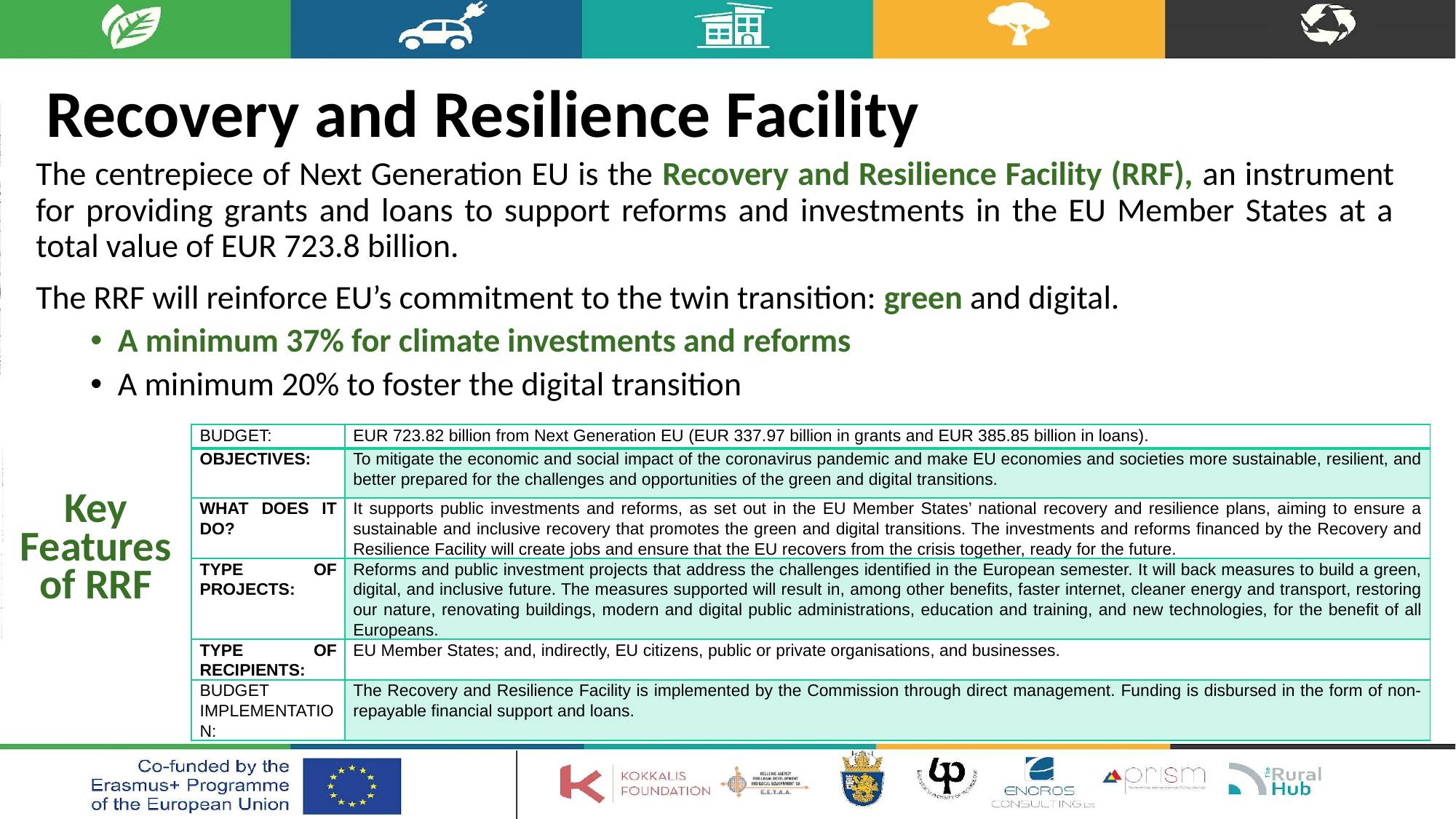

# Recovery and Resilience Facility
The centrepiece of Next Generation EU is the Recovery and Resilience Facility (RRF), an instrument for providing grants and loans to support reforms and investments in the EU Member States at a total value of EUR 723.8 billion.
The RRF will reinforce EU’s commitment to the twin transition: green and digital.
A minimum 37% for climate investments and reforms
A minimum 20% to foster the digital transition

| BUDGET: | EUR 723.82 billion from Next Generation EU (EUR 337.97 billion in grants and EUR 385.85 billion in loans). |
| --- | --- |
| OBJECTIVES: | To mitigate the economic and social impact of the coronavirus pandemic and make EU economies and societies more sustainable, resilient, and better prepared for the challenges and opportunities of the green and digital transitions. |
| WHAT DOES IT DO? | It supports public investments and reforms, as set out in the EU Member States’ national recovery and resilience plans, aiming to ensure a sustainable and inclusive recovery that promotes the green and digital transitions. The investments and reforms financed by the Recovery and Resilience Facility will create jobs and ensure that the EU recovers from the crisis together, ready for the future. |
| TYPE OF PROJECTS: | Reforms and public investment projects that address the challenges identified in the European semester. It will back measures to build a green, digital, and inclusive future. The measures supported will result in, among other benefits, faster internet, cleaner energy and transport, restoring our nature, renovating buildings, modern and digital public administrations, education and training, and new technologies, for the benefit of all Europeans. |
| TYPE OF RECIPIENTS: | EU Member States; and, indirectly, EU citizens, public or private organisations, and businesses. |
| BUDGET IMPLEMENTATION: | The Recovery and Resilience Facility is implemented by the Commission through direct management. Funding is disbursed in the form of non-repayable financial support and loans. |
Key Features of RRF